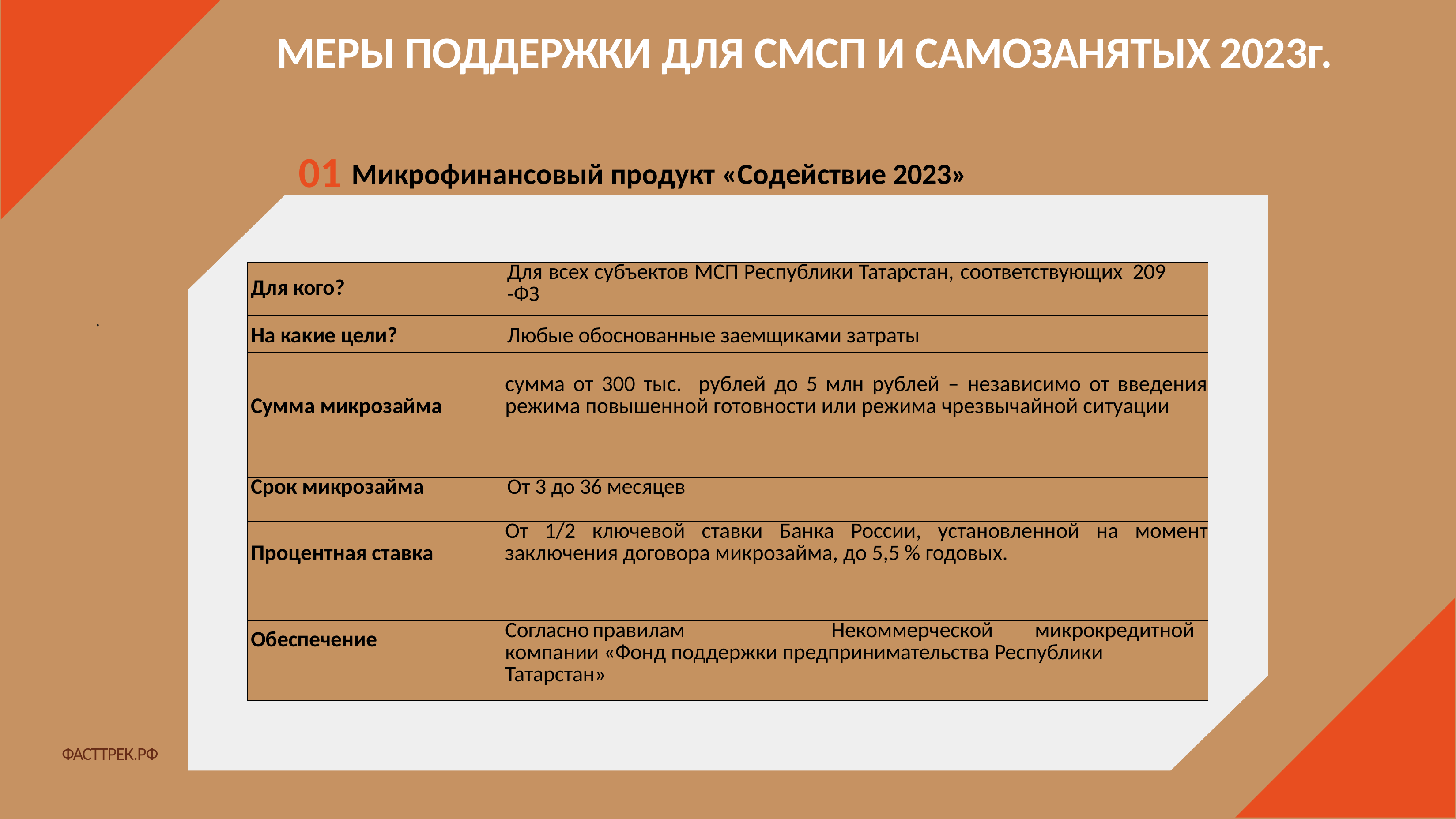

МЕРЫ ПОДДЕРЖКИ ДЛЯ СМСП И САМОЗАНЯТЫХ 2023г.
01 Микрофинансовый продукт «Содействие 2023»

| Для кого? | Для всех субъектов МСП Республики Татарстан, соответствующих 209 -ФЗ |
| --- | --- |
| На какие цели? | Любые обоснованные заемщиками затраты |
| Сумма микрозайма | сумма от 300 тыс. рублей до 5 млн рублей – независимо от введения режима повышенной готовности или режима чрезвычайной ситуации |
| Срок микрозайма | От 3 до 36 месяцев |
| Процентная ставка | От 1/2 ключевой ставки Банка России, установленной на момент заключения договора микрозайма, до 5,5 % годовых. |
| Обеспечение | Согласно правилам Некоммерческой микрокредитной компании «Фонд поддержки предпринимательства Республики Татарстан» |
.

ФАСТТРЕК.РФ